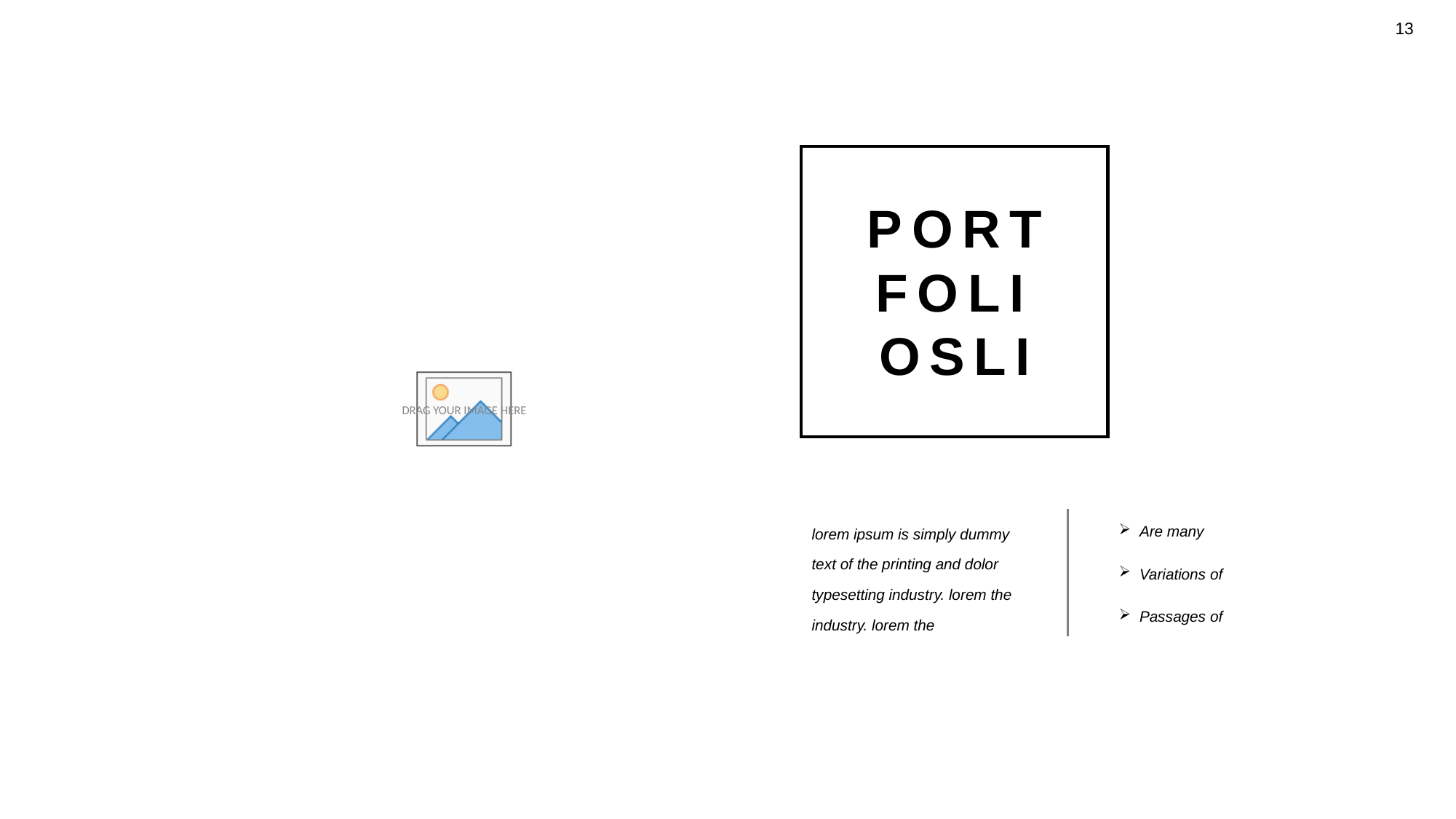

13

PORT
FOLIOSLI
Are many
Variations of
Passages of
lorem ipsum is simply dummy text of the printing and dolor typesetting industry. lorem the
industry. lorem the